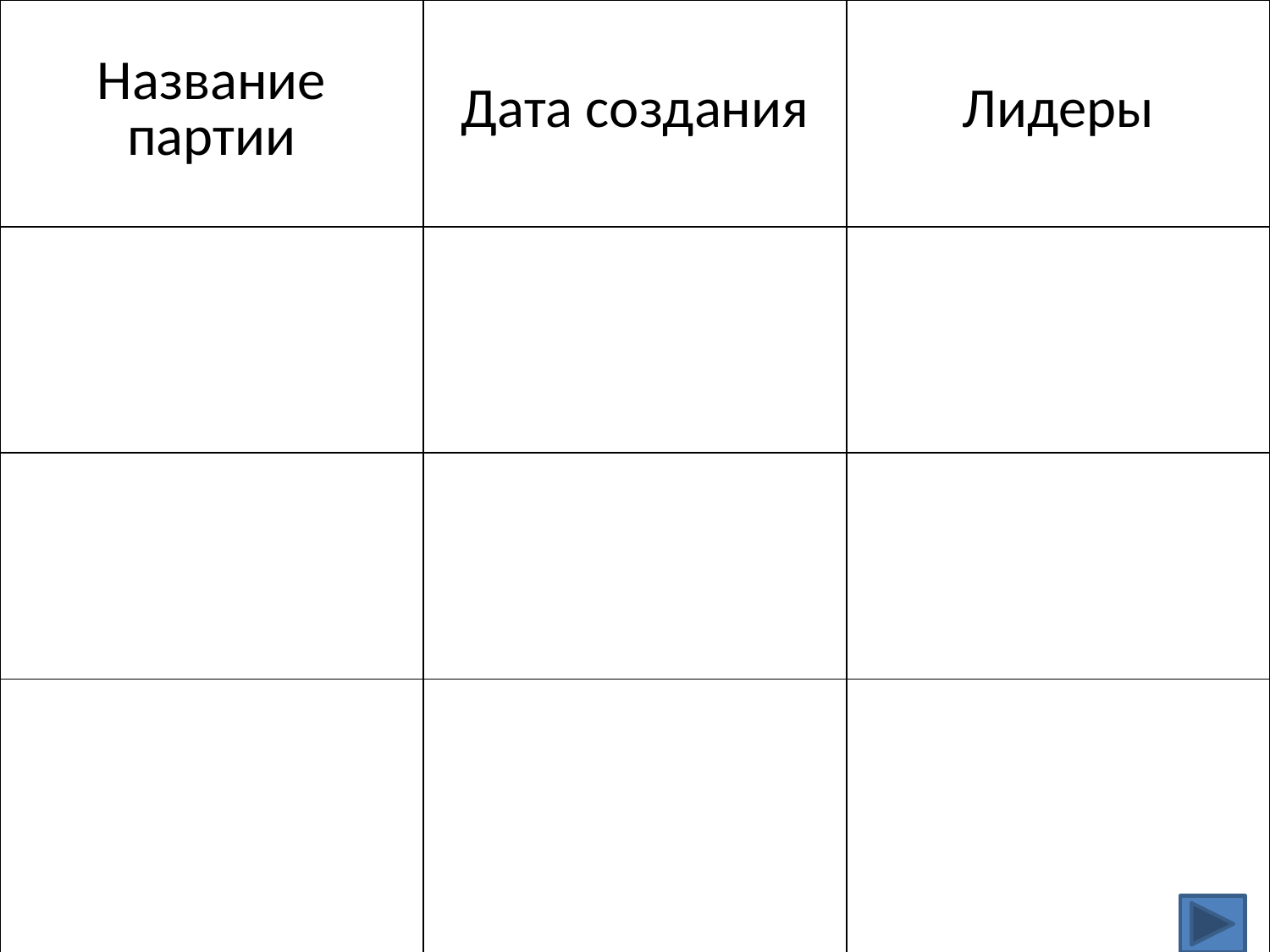

| Название партии | Дата создания | Лидеры |
| --- | --- | --- |
|  |  |  |
|  |  |  |
|  |  |  |